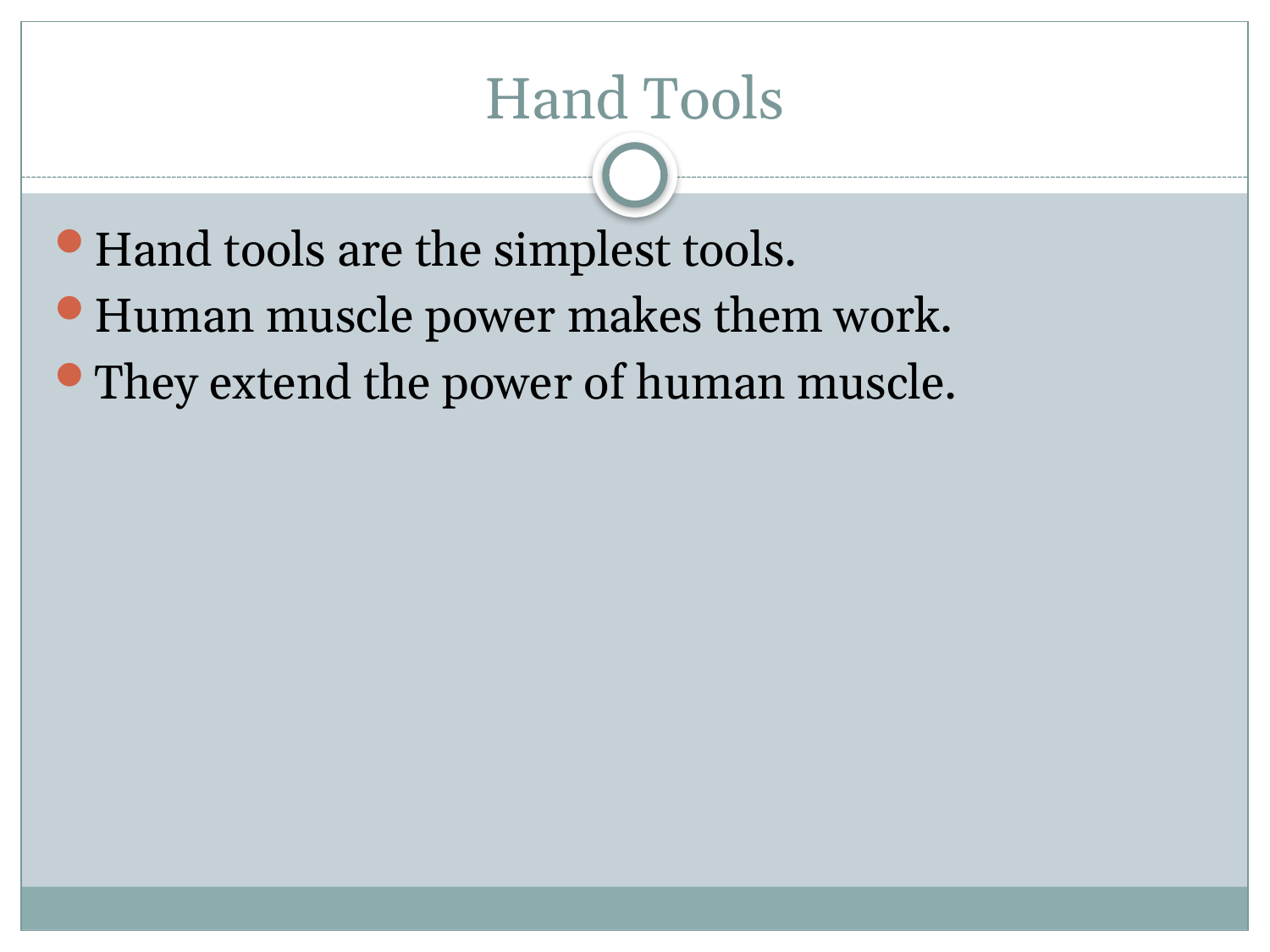

# Hand Tools
Hand tools are the simplest tools.
Human muscle power makes them work.
They extend the power of human muscle.